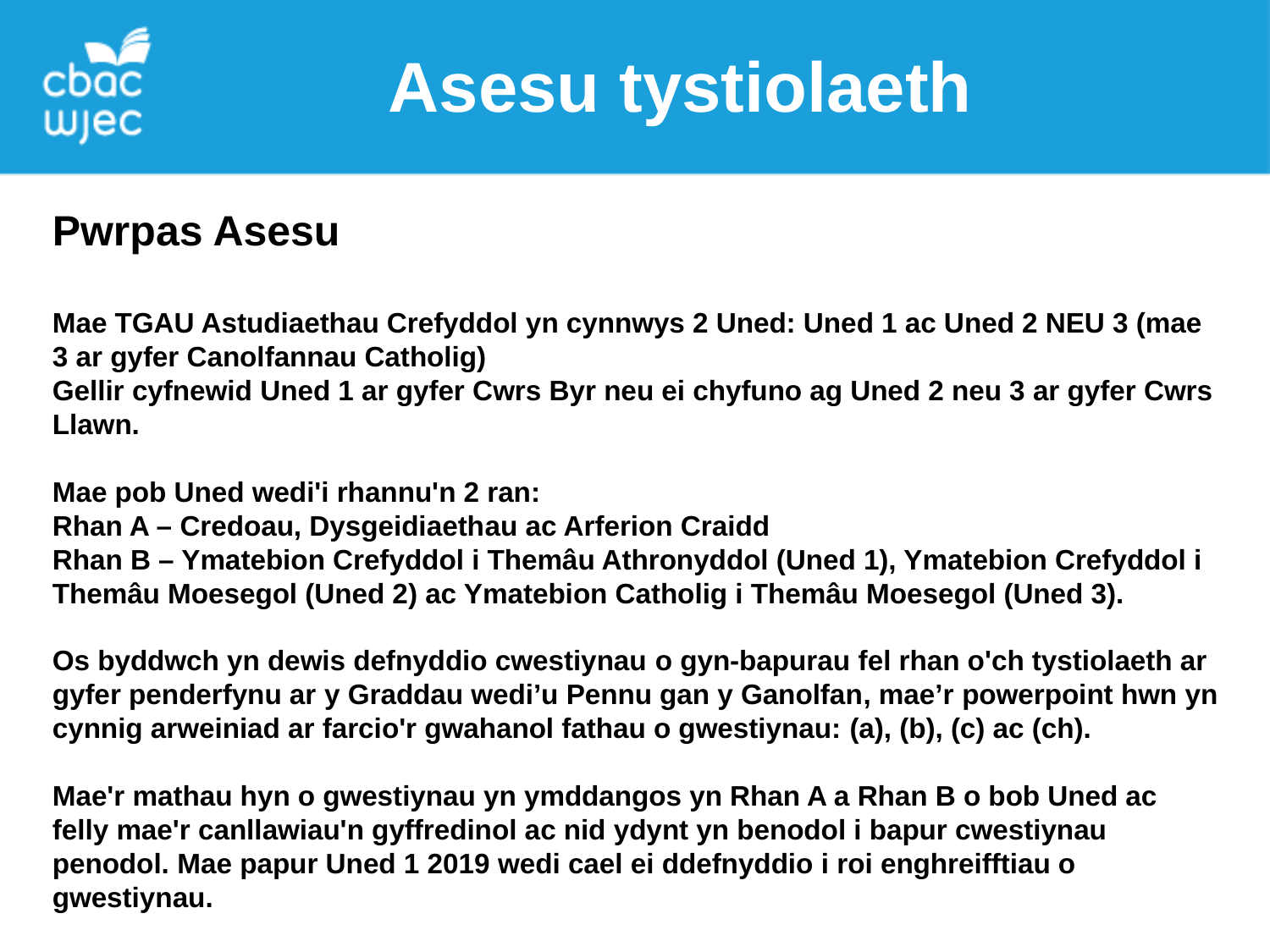

Asesu tystiolaeth
Pwrpas Asesu

Mae TGAU Astudiaethau Crefyddol yn cynnwys 2 Uned: Uned 1 ac Uned 2 NEU 3 (mae 3 ar gyfer Canolfannau Catholig)
Gellir cyfnewid Uned 1 ar gyfer Cwrs Byr neu ei chyfuno ag Uned 2 neu 3 ar gyfer Cwrs Llawn.

Mae pob Uned wedi'i rhannu'n 2 ran:
Rhan A – Credoau, Dysgeidiaethau ac Arferion Craidd
Rhan B – Ymatebion Crefyddol i Themâu Athronyddol (Uned 1), Ymatebion Crefyddol i Themâu Moesegol (Uned 2) ac Ymatebion Catholig i Themâu Moesegol (Uned 3).

Os byddwch yn dewis defnyddio cwestiynau o gyn-bapurau fel rhan o'ch tystiolaeth ar gyfer penderfynu ar y Graddau wedi’u Pennu gan y Ganolfan, mae’r powerpoint hwn yn cynnig arweiniad ar farcio'r gwahanol fathau o gwestiynau: (a), (b), (c) ac (ch).

Mae'r mathau hyn o gwestiynau yn ymddangos yn Rhan A a Rhan B o bob Uned ac felly mae'r canllawiau'n gyffredinol ac nid ydynt yn benodol i bapur cwestiynau penodol. Mae papur Uned 1 2019 wedi cael ei ddefnyddio i roi enghreifftiau o gwestiynau.